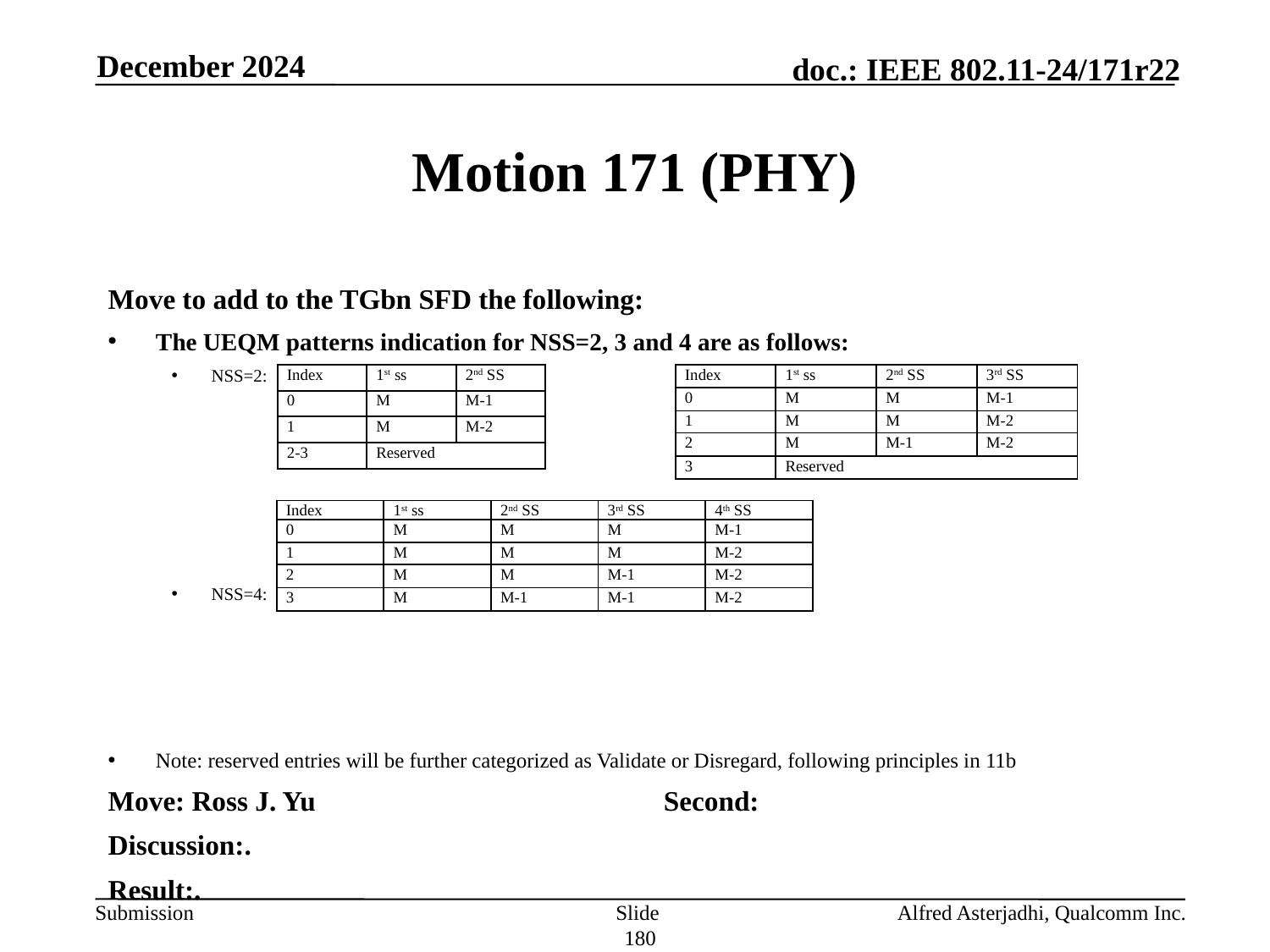

December 2024
# Motion 171 (PHY)
Move to add to the TGbn SFD the following:
The UEQM patterns indication for NSS=2, 3 and 4 are as follows:
NSS=2:						NSS=3:

NSS=4:

Note: reserved entries will be further categorized as Validate or Disregard, following principles in 11b
Move: Ross J. Yu			Second:
Discussion:.
Result:.

Reference documents:[11-24/1772r0]. SP result: No objection.

| Index | 1st ss | 2nd SS |
| --- | --- | --- |
| 0 | M | M-1 |
| 1 | M | M-2 |
| 2-3 | Reserved |  |
| Index | 1st ss | 2nd SS | 3rd SS |
| --- | --- | --- | --- |
| 0 | M | M | M-1 |
| 1 | M | M | M-2 |
| 2 | M | M-1 | M-2 |
| 3 | Reserved |  |  |
| Index | 1st ss | 2nd SS | 3rd SS | 4th SS |
| --- | --- | --- | --- | --- |
| 0 | M | M | M | M-1 |
| 1 | M | M | M | M-2 |
| 2 | M | M | M-1 | M-2 |
| 3 | M | M-1 | M-1 | M-2 |
Slide 180
Alfred Asterjadhi, Qualcomm Inc.